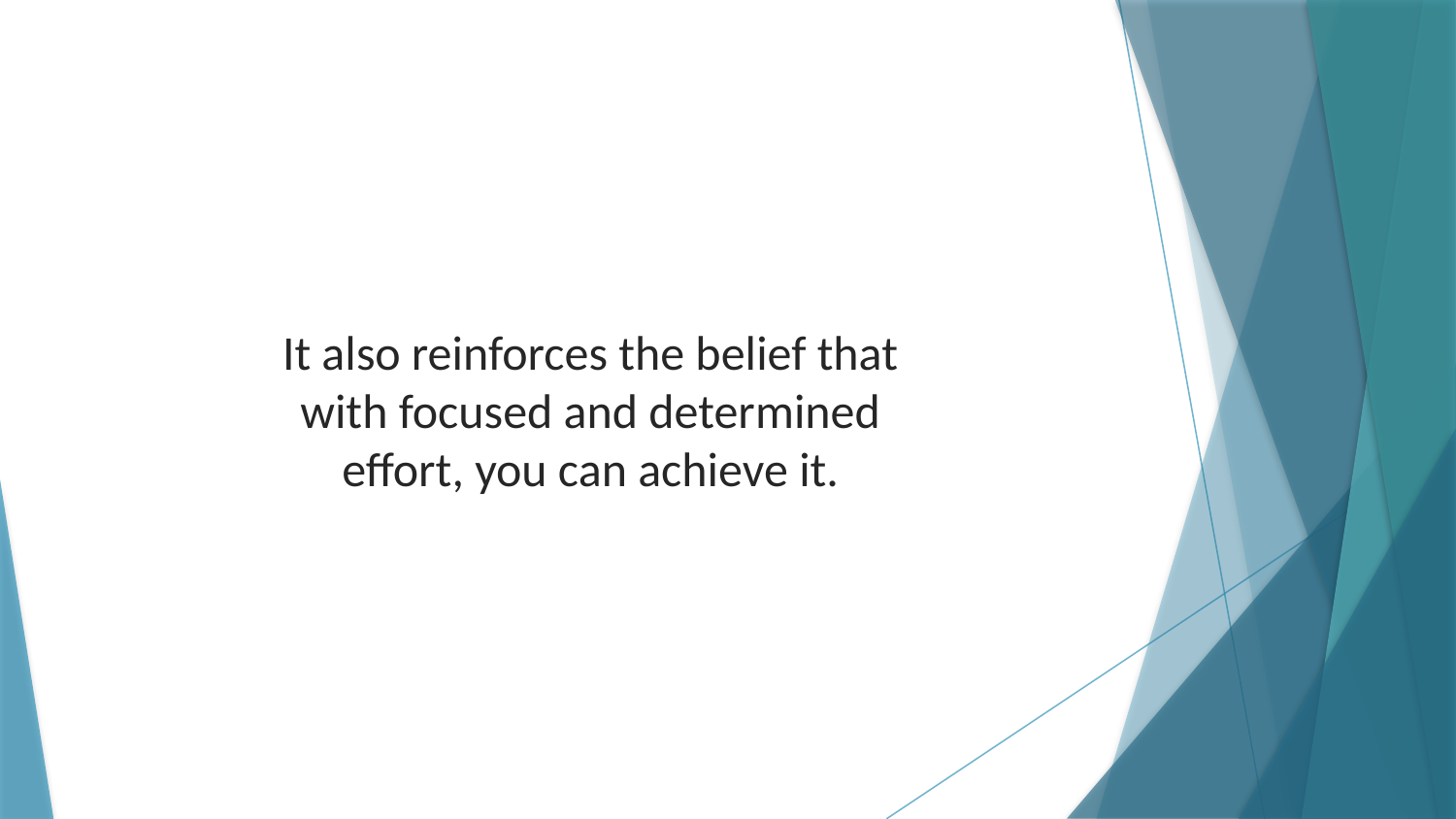

It also reinforces the belief that with focused and determined effort, you can achieve it.